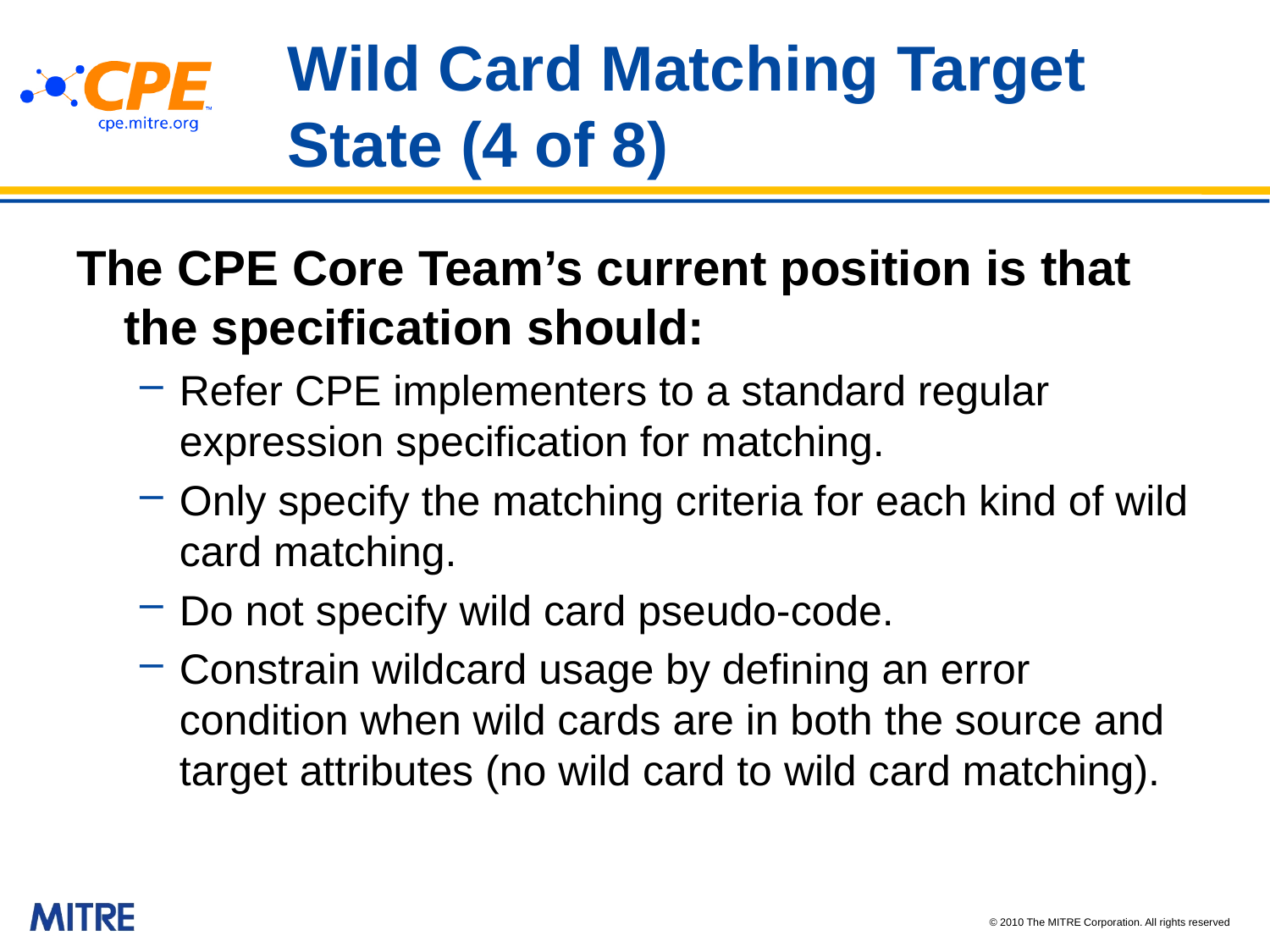

# Wild Card Matching Target State (4 of 8)
The CPE Core Team’s current position is that the specification should:
Refer CPE implementers to a standard regular expression specification for matching.
Only specify the matching criteria for each kind of wild card matching.
Do not specify wild card pseudo-code.
Constrain wildcard usage by defining an error condition when wild cards are in both the source and target attributes (no wild card to wild card matching).